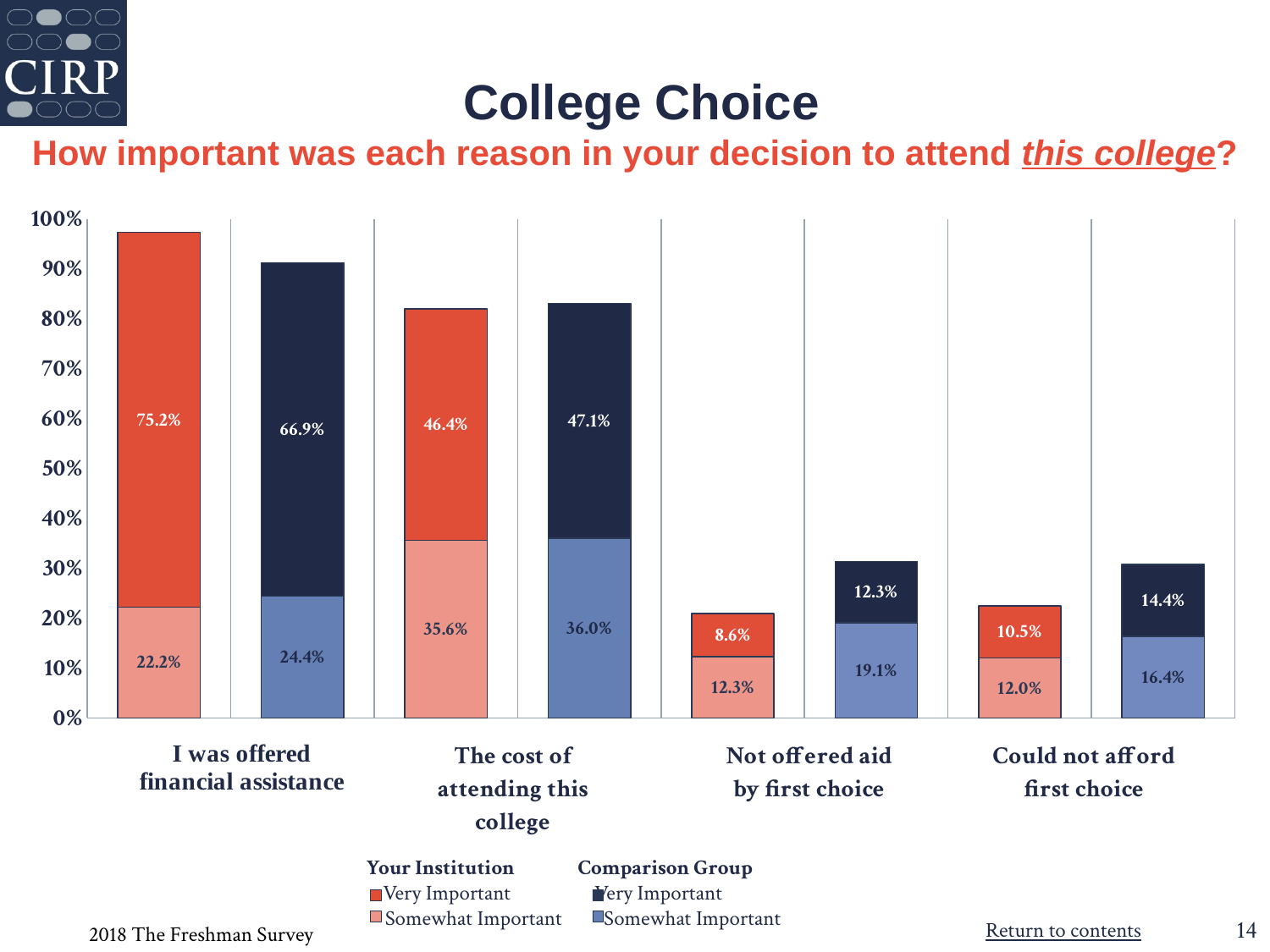

College Choice
How important was each reason in your decision to attend this college?

### Chart

| Category | Somewhat Important | Very Important |
|---|---|---|
| Your Institution | 0.222 | 0.752 |
| Comparison Group | 0.244 | 0.669 |
| Your Institution | 0.356 | 0.464 |
| Comparison Group | 0.36 | 0.471 |
| Your Institution | 0.123 | 0.086 |
| Comparison Group | 0.191 | 0.123 |
| Your Institution | 0.12 | 0.105 |
| Comparison Group | 0.164 | 0.144 |
 Your Institution               Comparison Group
     Very Important                  Very Important
     Somewhat Important         Somewhat Important
2018 The Freshman Survey

14